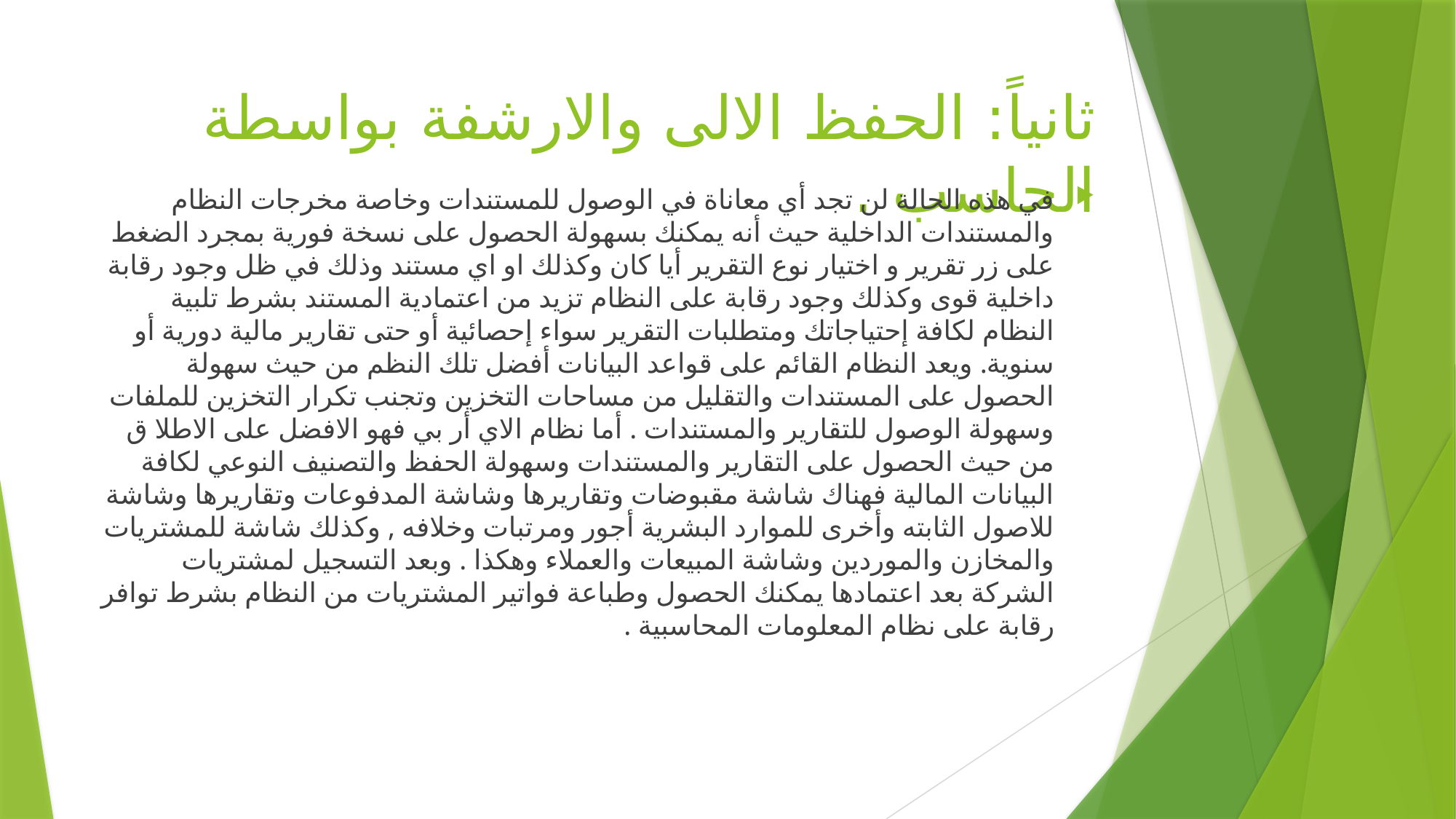

# ثانياً: الحفظ الالى والارشفة بواسطة الحاسب .
في هذه الحالة لن تجد أي معاناة في الوصول للمستندات وخاصة مخرجات النظام والمستندات الداخلية حيث أنه يمكنك بسهولة الحصول على نسخة فورية بمجرد الضغط على زر تقرير و اختيار نوع التقرير أيا كان وكذلك او اي مستند وذلك في ظل وجود رقابة داخلية قوى وكذلك وجود رقابة على النظام تزيد من اعتمادية المستند بشرط تلبية النظام لكافة إحتياجاتك ومتطلبات التقرير سواء إحصائية أو حتى تقارير مالية دورية أو سنوية. ويعد النظام القائم على قواعد البيانات أفضل تلك النظم من حيث سهولة الحصول على المستندات والتقليل من مساحات التخزين وتجنب تكرار التخزين للملفات وسهولة الوصول للتقارير والمستندات . أما نظام الاي أر بي فهو الافضل على الاطلا ق من حيث الحصول على التقارير والمستندات وسهولة الحفظ والتصنيف النوعي لكافة البيانات المالية فهناك شاشة مقبوضات وتقاريرها وشاشة المدفوعات وتقاريرها وشاشة للاصول الثابته وأخرى للموارد البشرية أجور ومرتبات وخلافه , وكذلك شاشة للمشتريات والمخازن والموردين وشاشة المبيعات والعملاء وهكذا . وبعد التسجيل لمشتريات الشركة بعد اعتمادها يمكنك الحصول وطباعة فواتير المشتريات من النظام بشرط توافر رقابة على نظام المعلومات المحاسبية .